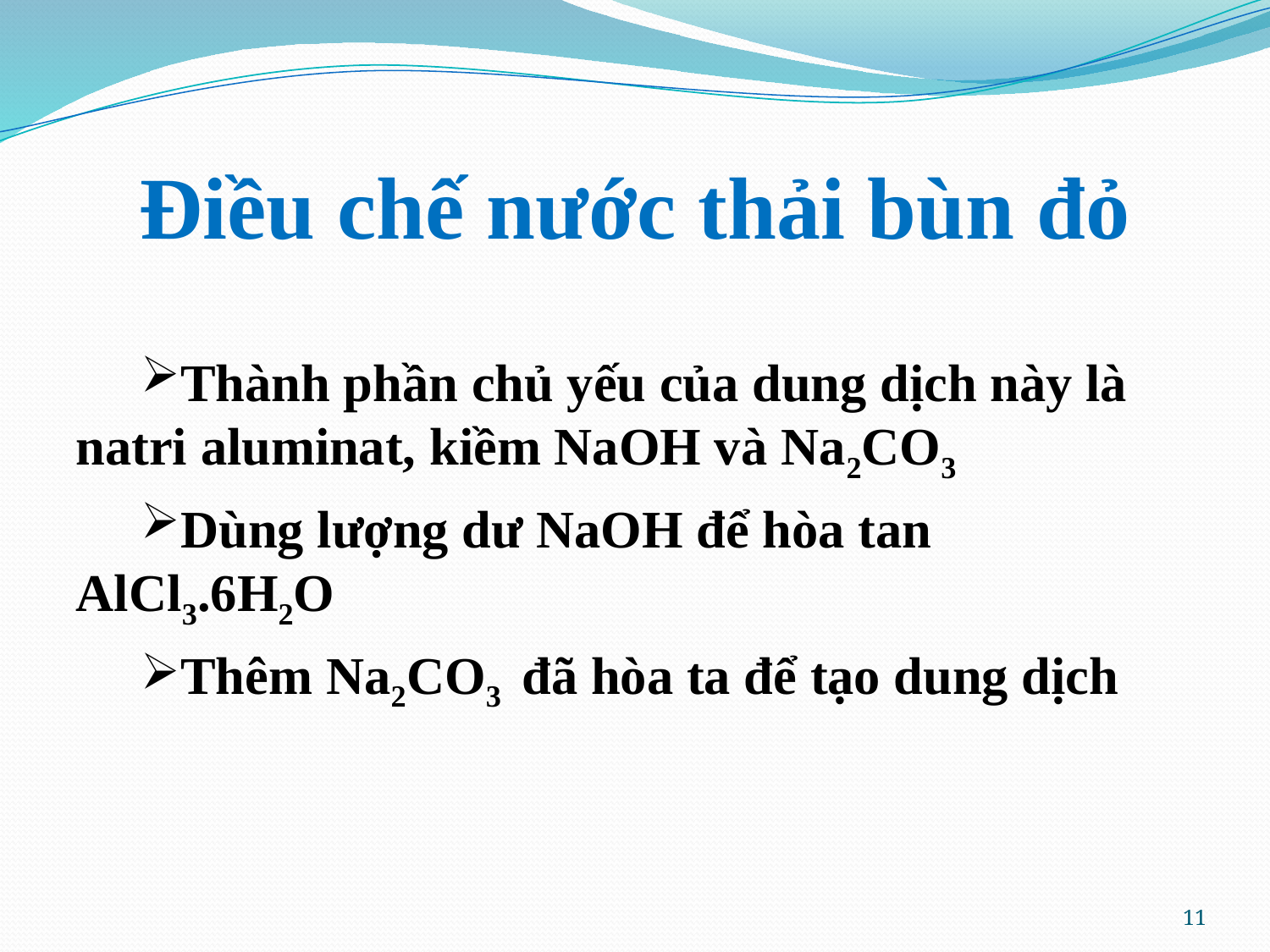

# Điều chế nước thải bùn đỏ
Thành phần chủ yếu của dung dịch này là natri aluminat, kiềm NaOH và Na2CO3
Dùng lượng dư NaOH để hòa tan AlCl3.6H2O
Thêm Na2CO3  đã hòa ta để tạo dung dịch
11